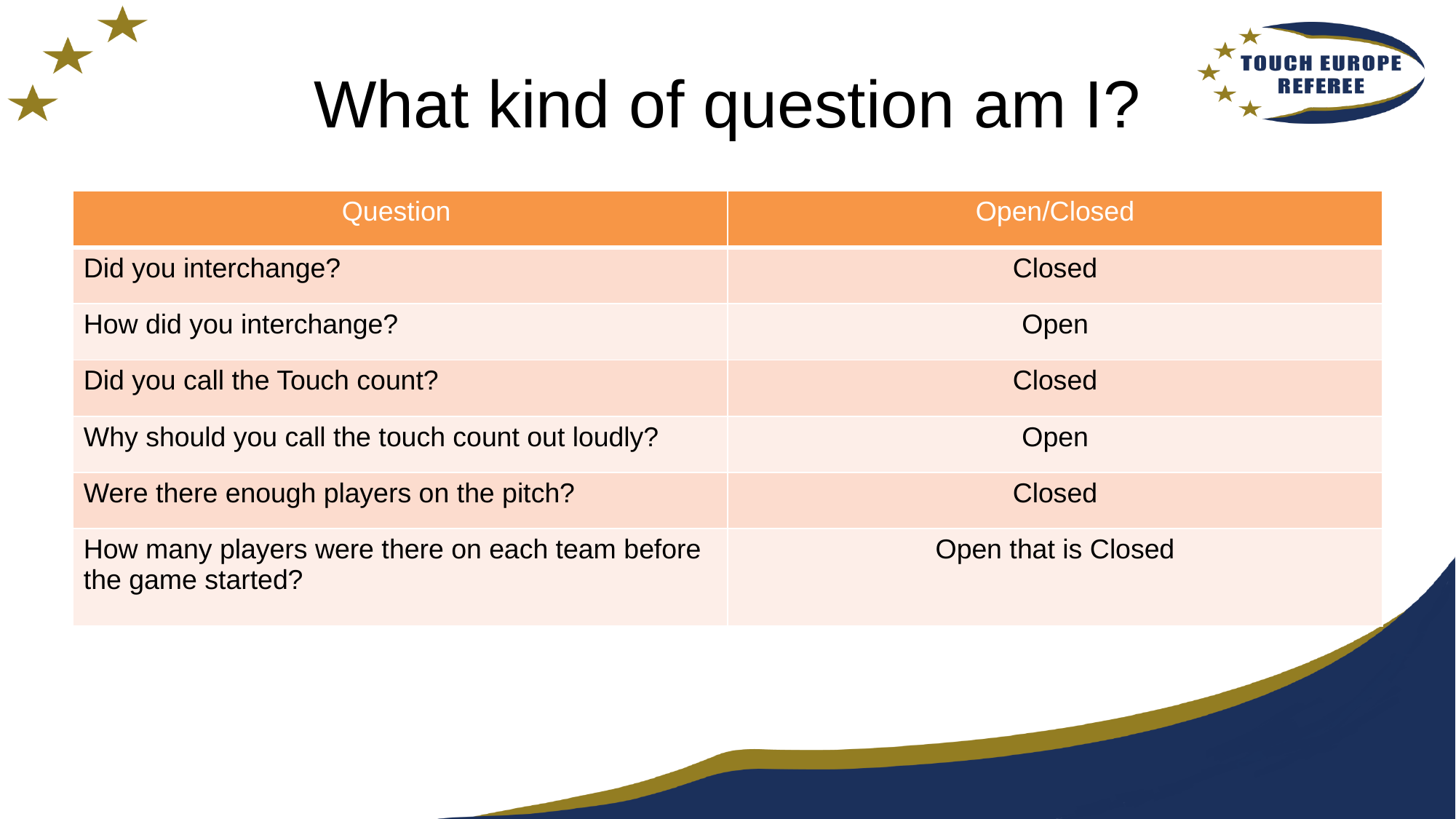

# What kind of question am I?
| Question | Open/Closed |
| --- | --- |
| Did you interchange? | Closed |
| How did you interchange? | Open |
| Did you call the Touch count? | Closed |
| Why should you call the touch count out loudly? | Open |
| Were there enough players on the pitch? | Closed |
| How many players were there on each team before the game started? | Open that is Closed |